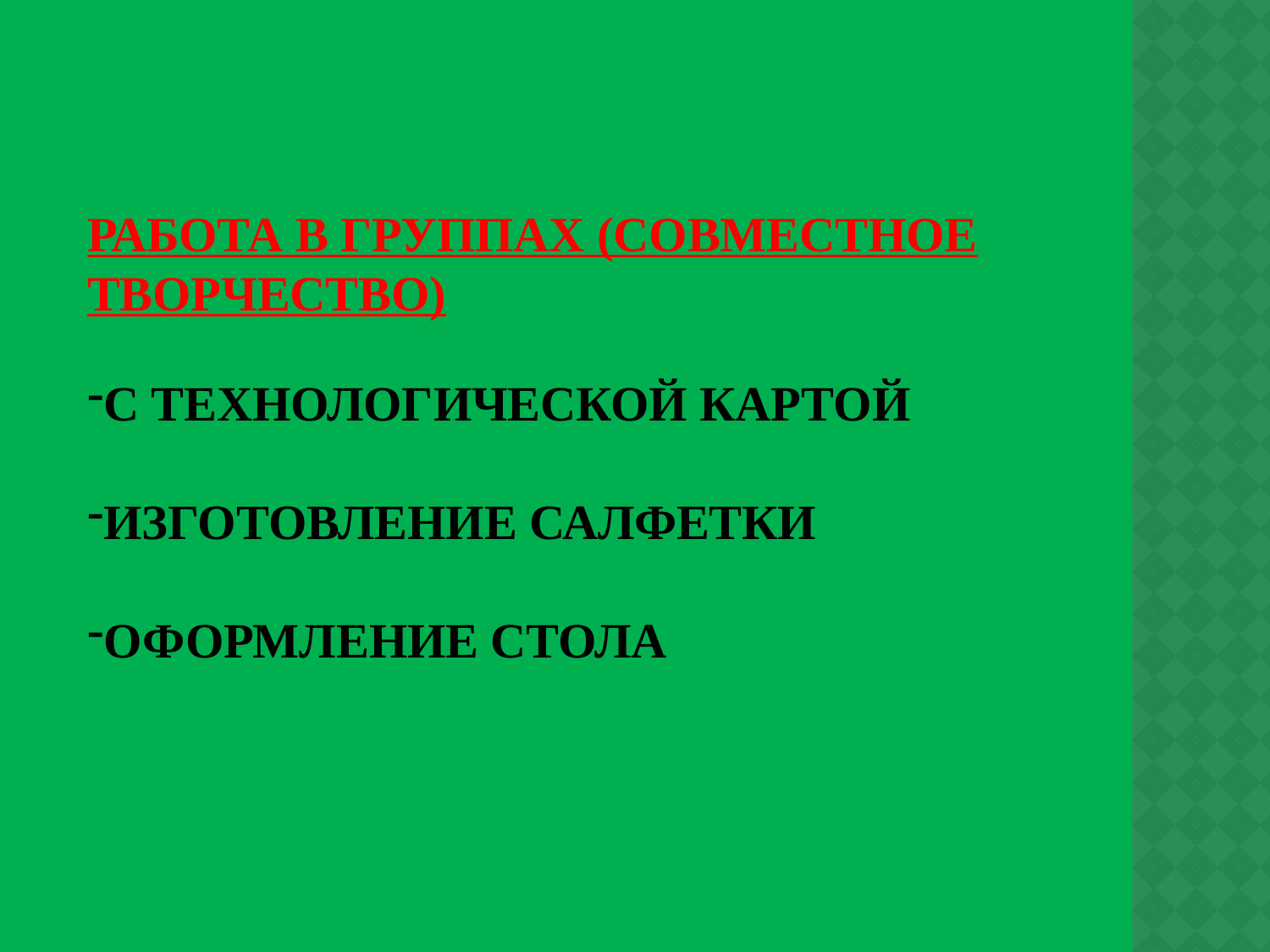

РАБОТА В ГРУППАХ (СОВМЕСТНОЕ ТВОРЧЕСТВО)
С ТЕХНОЛОГИЧЕСКОЙ КАРТОЙ

ИЗГОТОВЛЕНИЕ САЛФЕТКИ

ОФОРМЛЕНИЕ СТОЛА